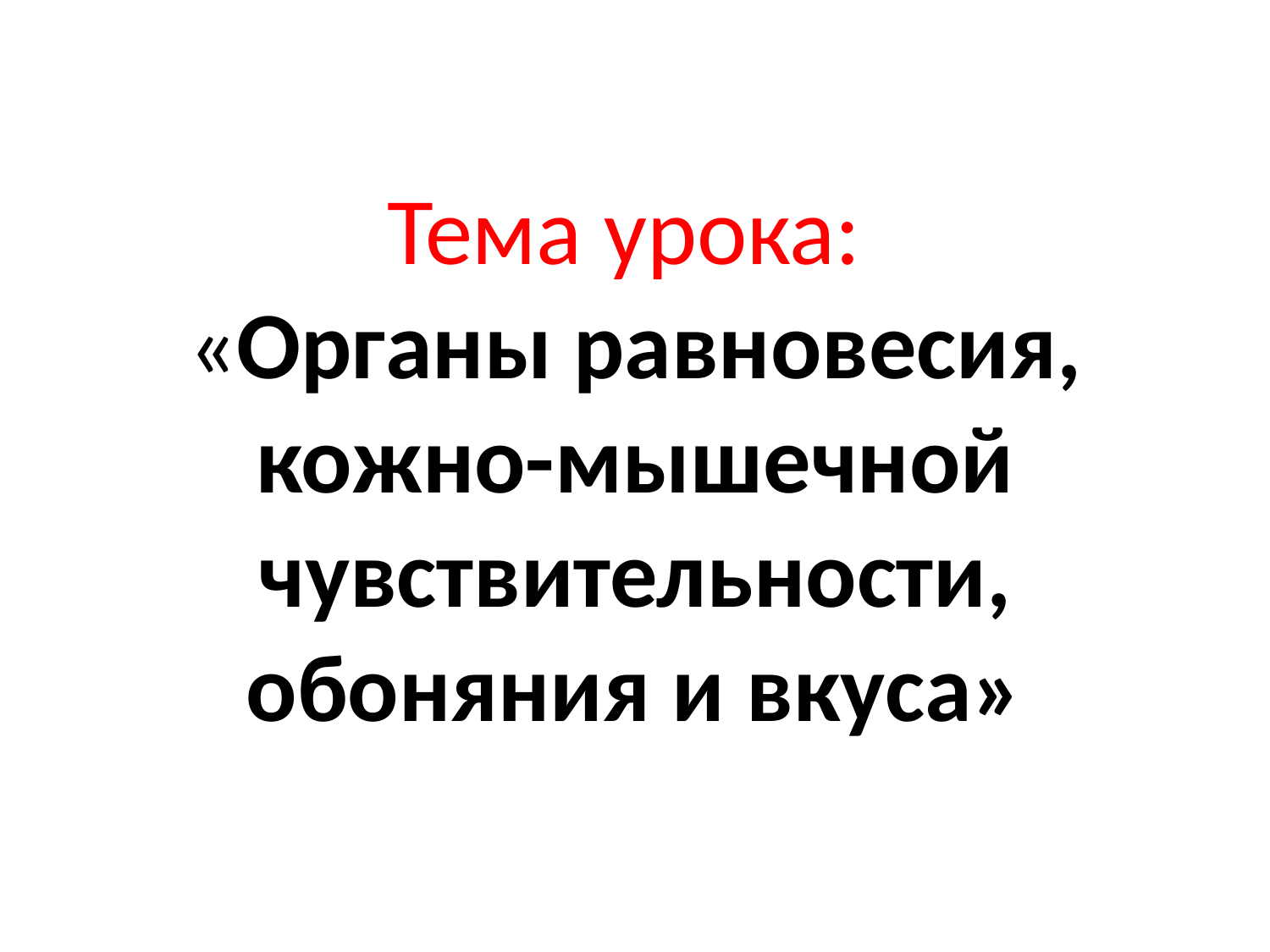

# Тема урока: «Органы равновесия, кожно-мышечной чувствительности, обоняния и вкуса»